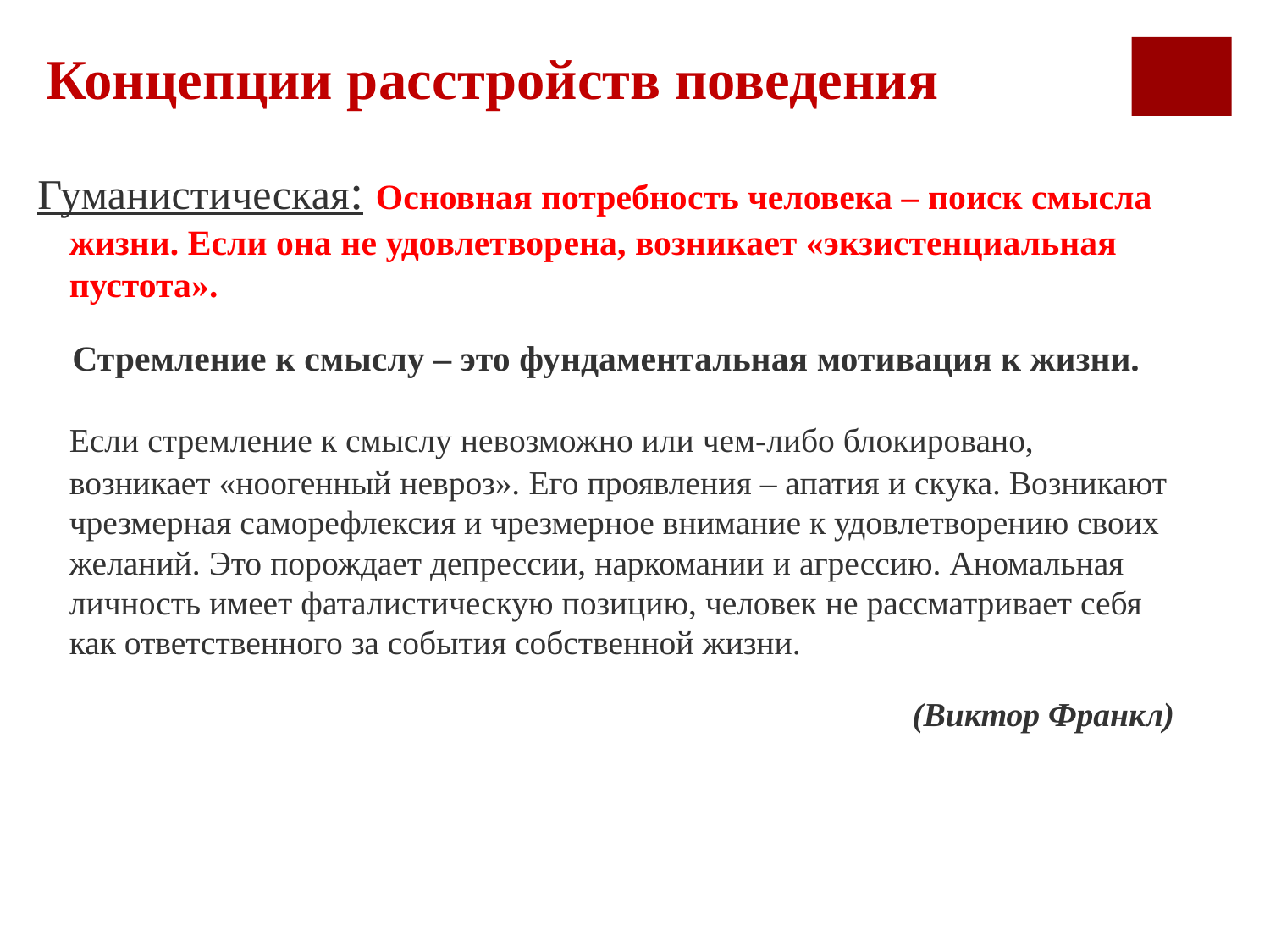

Концепции расстройств поведения
Гуманистическая: Основная потребность человека – поиск смысла жизни. Если она не удовлетворена, возникает «экзистенциальная пустота».
Стремление к смыслу – это фундаментальная мотивация к жизни.
   Если стремление к смыслу невозможно или чем-либо блокировано, возникает «ноогенный невроз». Его проявления – апатия и скука. Возникают чрезмерная саморефлексия и чрезмерное внимание к удовлетворению своих желаний. Это порождает депрессии, наркомании и агрессию. Аномальная личность имеет фаталистическую позицию, человек не рассматривает себя как ответственного за события собственной жизни.
(Виктор Франкл)